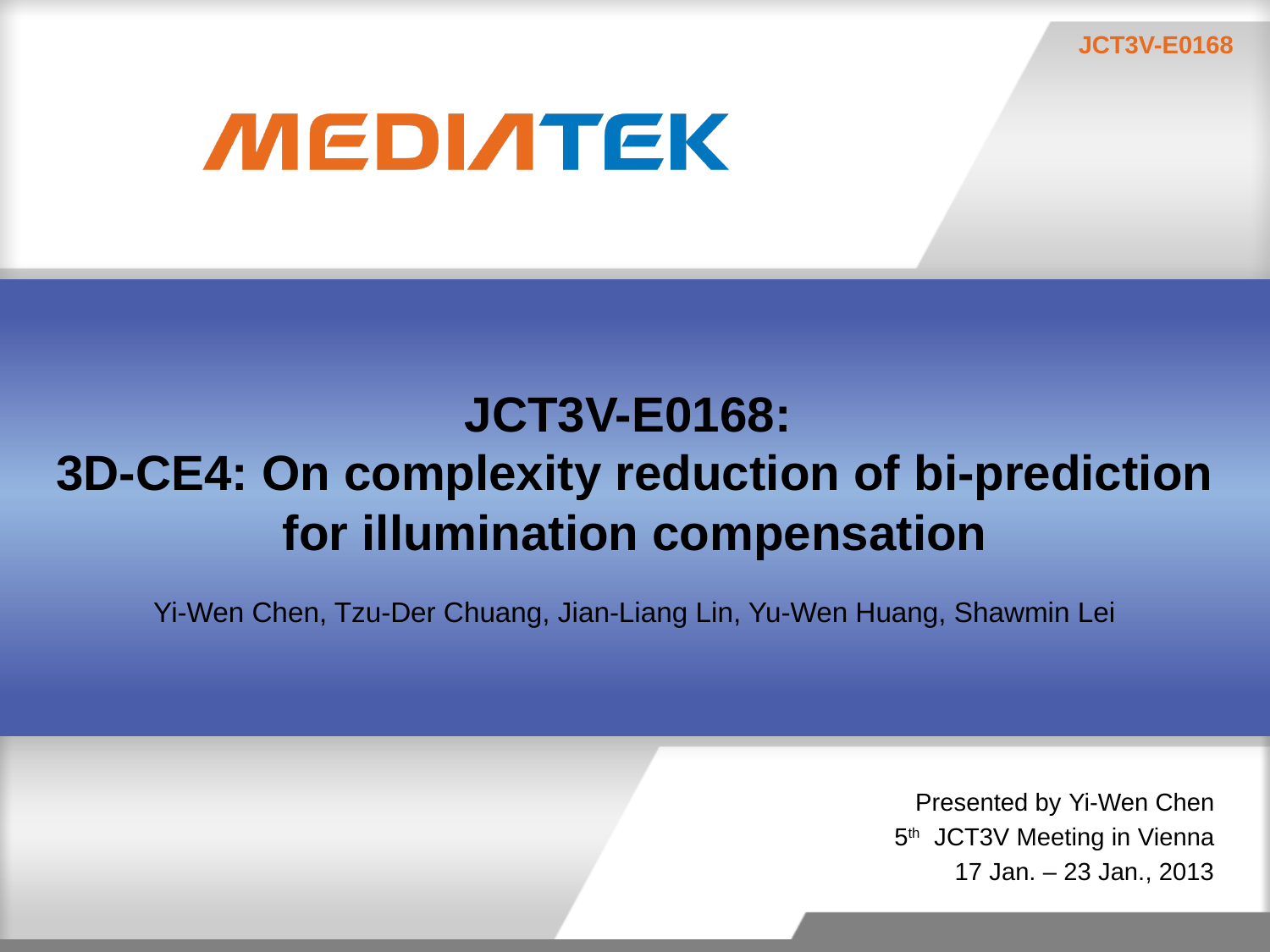

# JCT3V-E0168: 3D-CE4: On complexity reduction of bi-prediction for illumination compensation
Yi-Wen Chen, Tzu-Der Chuang, Jian-Liang Lin, Yu-Wen Huang, Shawmin Lei
Presented by Yi-Wen Chen
5th  JCT3V Meeting in Vienna
17 Jan. – 23 Jan., 2013